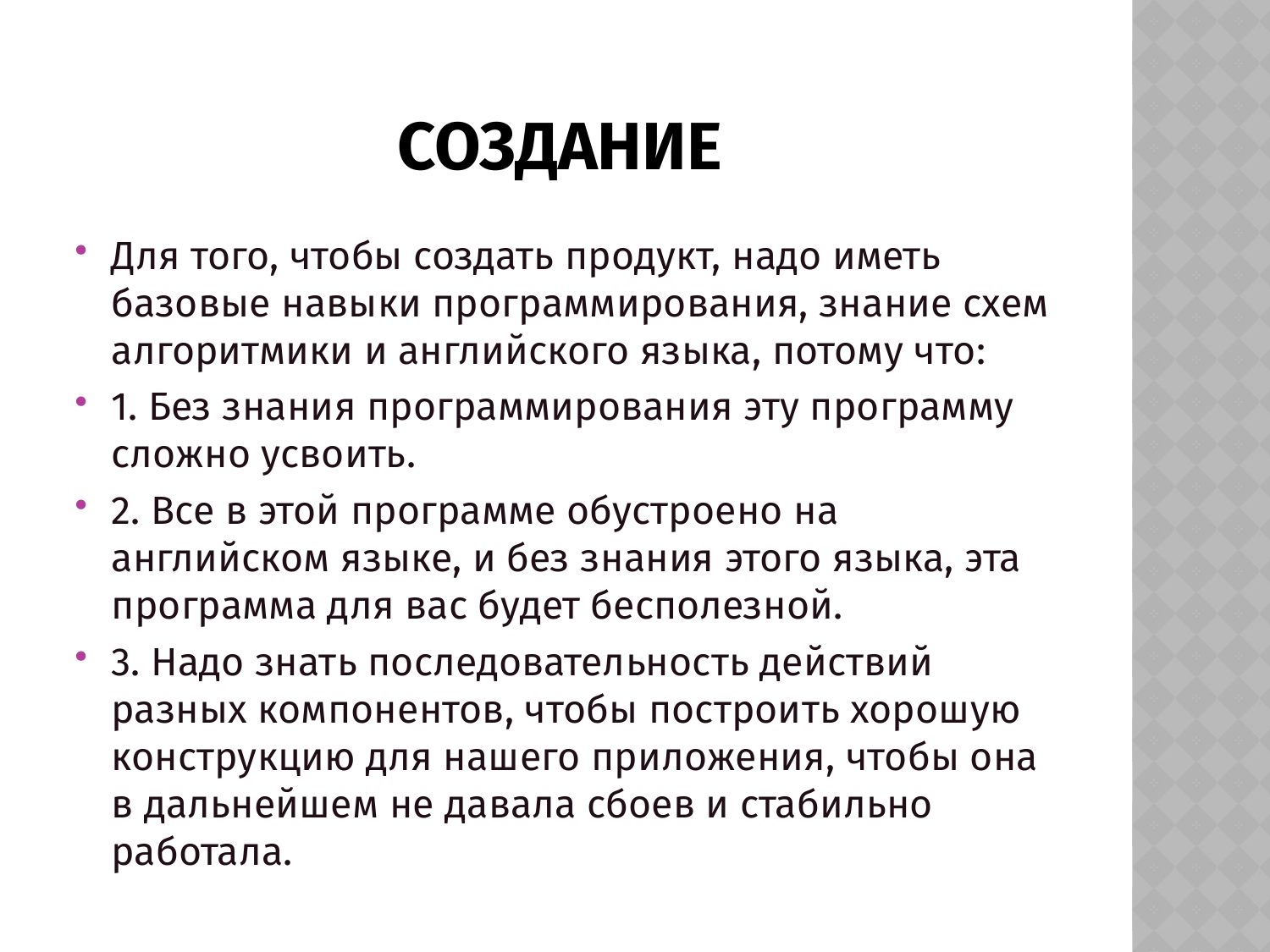

# Создание
Для того, чтобы создать продукт, надо иметь базовые навыки программирования, знание схем алгоритмики и английского языка, потому что:
1. Без знания программирования эту программу сложно усвоить.
2. Все в этой программе обустроено на английском языке, и без знания этого языка, эта программа для вас будет бесполезной.
3. Надо знать последовательность действий разных компонентов, чтобы построить хорошую конструкцию для нашего приложения, чтобы она в дальнейшем не давала сбоев и стабильно работала.